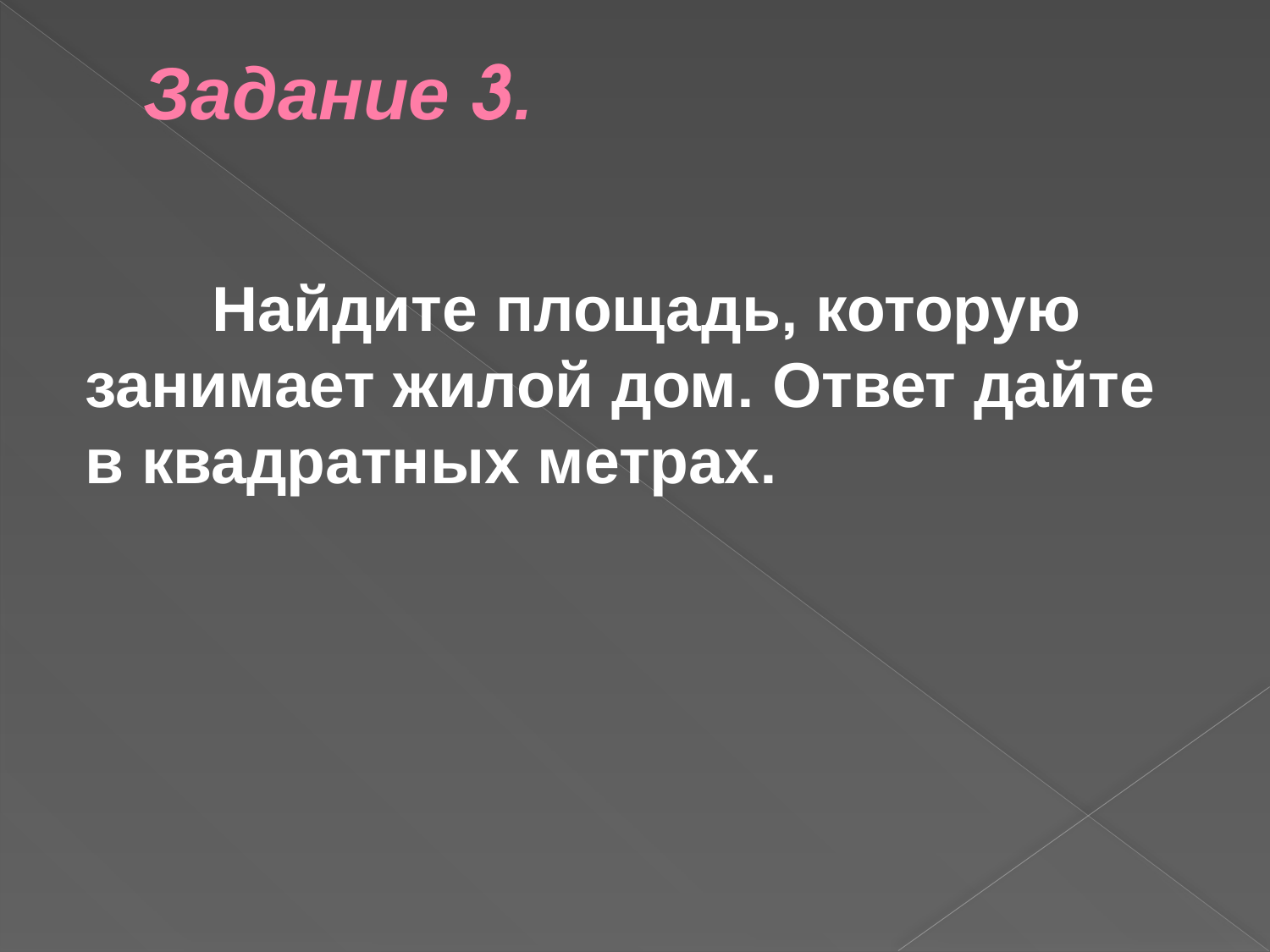

# Задание 3.
	Найдите площадь, которую занимает жилой дом. Ответ дайте в квадратных метрах.